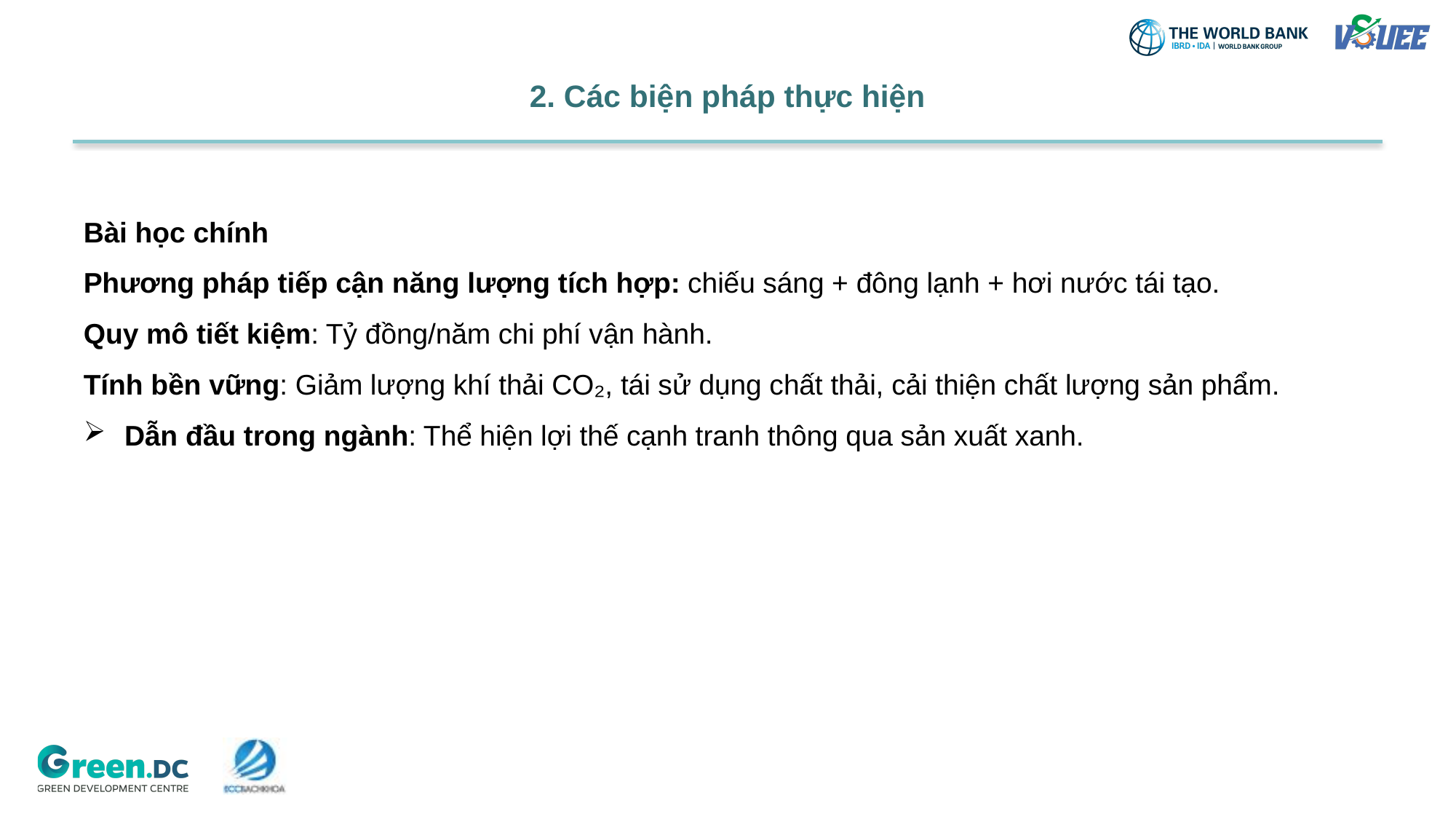

# 2. Các biện pháp thực hiện
Bài học chính
Phương pháp tiếp cận năng lượng tích hợp: chiếu sáng + đông lạnh + hơi nước tái tạo.
Quy mô tiết kiệm: Tỷ đồng/năm chi phí vận hành.
Tính bền vững: Giảm lượng khí thải CO₂, tái sử dụng chất thải, cải thiện chất lượng sản phẩm.
Dẫn đầu trong ngành: Thể hiện lợi thế cạnh tranh thông qua sản xuất xanh.